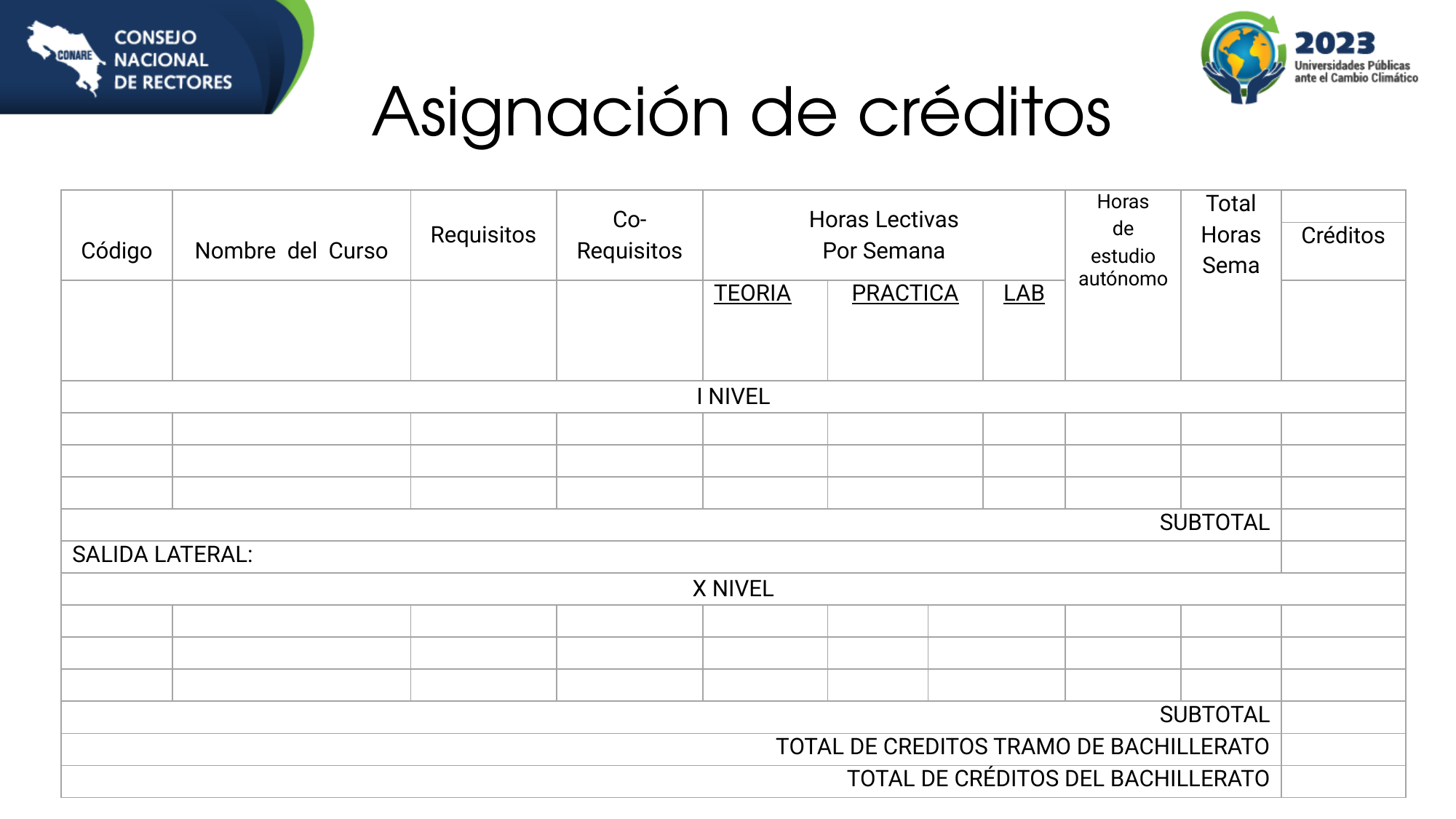

Asignación de créditos

| Código | Nombre del Curso | Requisitos | Co- Requisitos | Horas Lectivas Por Semana |  |  |  | Horas de estudio autónomo | Total Horas Sema |  |
| --- | --- | --- | --- | --- | --- | --- | --- | --- | --- | --- |
| Código | Nombre del Curso | Requisitos | Requisitos | Por Semana |  |  |  | de | Horas | Créditos |
|  |  |  |  | TEORIA | PRACTICA |  | LAB | Estudio | Sema |  |
| I NIVEL |  |  |  |  |  |  |  |  |  |  |
|  |  |  |  |  |  |  |  |  |  |  |
|  |  |  |  |  |  |  |  |  |  |  |
|  |  |  |  |  |  |  |  |  |  |  |
| SUBTOTAL |  |  |  |  |  |  |  |  |  |  |
| SALIDA LATERAL: |  |  |  |  |  |  |  |  |  |  |
| X NIVEL |  |  |  |  |  |  |  |  |  |  |
|  |  |  |  |  |  |  |  |  |  |  |
|  |  |  |  |  |  |  |  |  |  |  |
|  |  |  |  |  |  |  |  |  |  |  |
| SUBTOTAL |  |  |  |  |  |  |  |  |  |  |
| TOTAL DE CREDITOS TRAMO DE BACHILLERATO |  |  |  |  |  |  |  |  |  |  |
| TOTAL DE CRÉDITOS DEL BACHILLERATO |  |  |  |  |  |  |  |  |  |  |